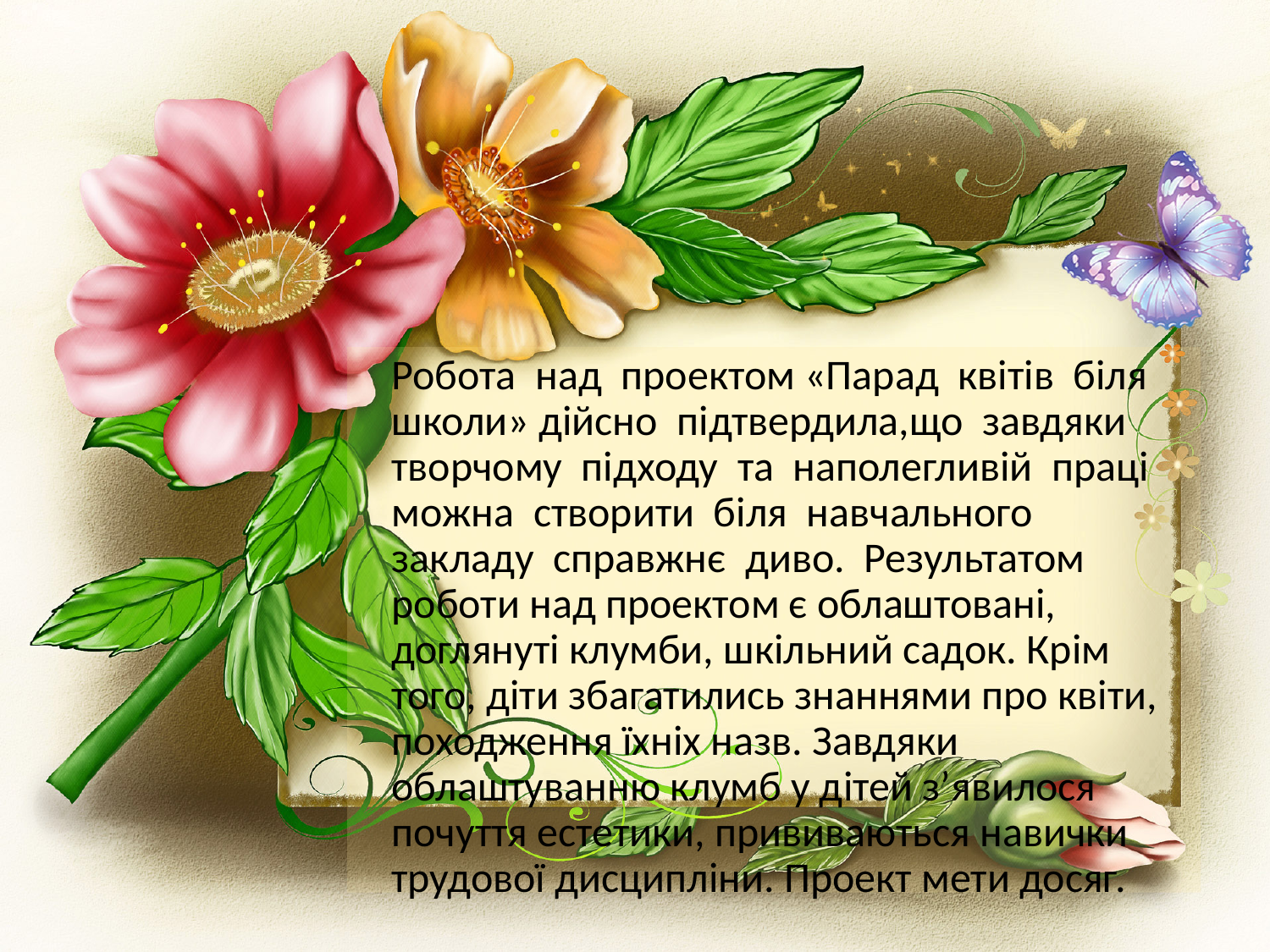

Робота  над  проектом «Парад  квітів  біля  школи» дійсно  підтвердила,що  завдяки  творчому  підходу  та  наполегливій  праці  можна  створити  біля  навчального  закладу  справжнє  диво.  Результатом роботи над проектом є облаштовані, доглянуті клумби, шкільний садок. Крім того, діти збагатились знаннями про квіти, походження їхніх назв. Завдяки облаштуванню клумб у дітей з’явилося почуття естетики, прививаються навички трудової дисципліни. Проект мети досяг.